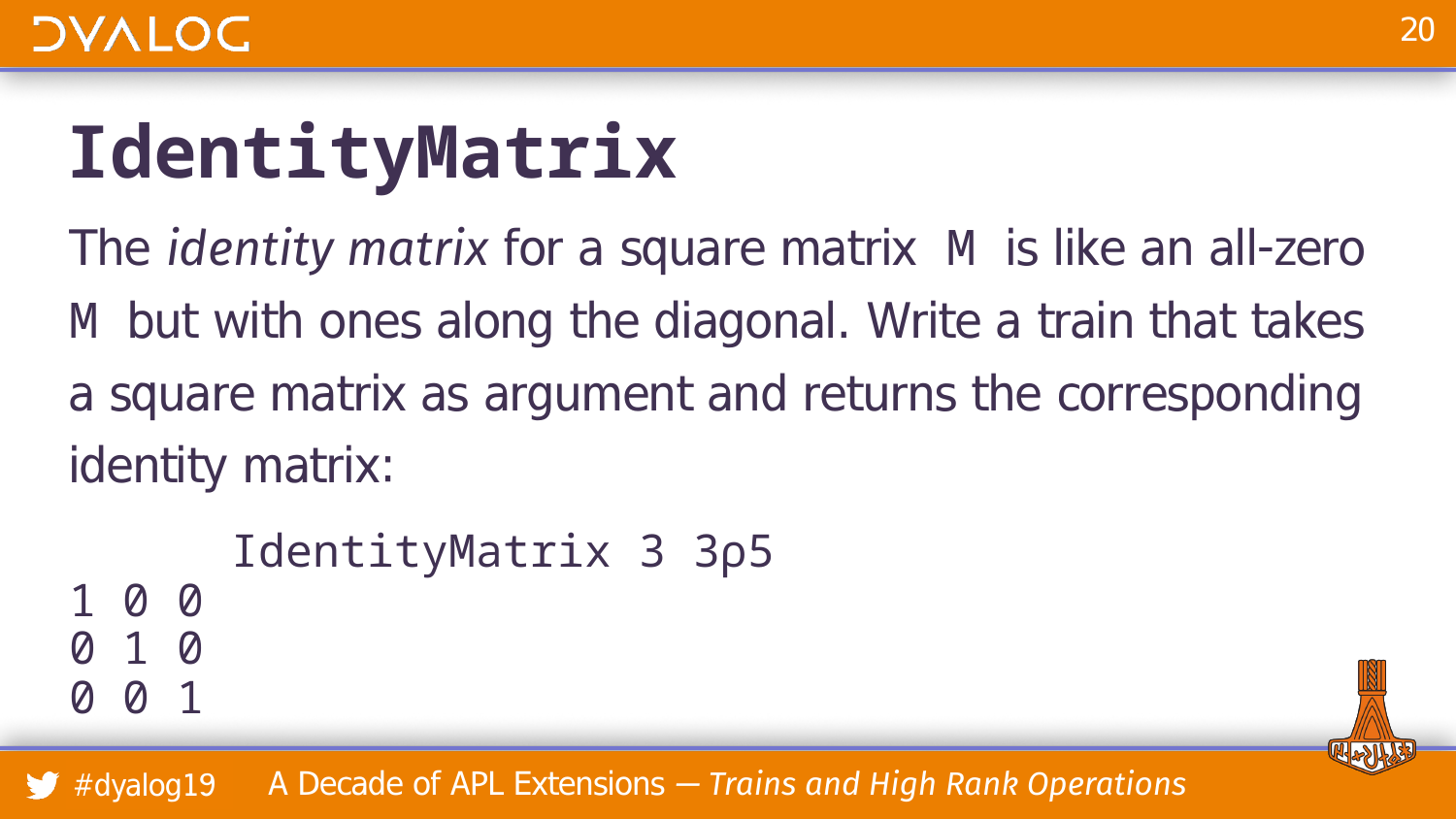

# IdentityMatrix
The identity matrix for a square matrix M is like an all-zero M but with ones along the diagonal. Write a train that takes a square matrix as argument and returns the corresponding identity matrix:
      IdentityMatrix 3 3⍴5
1 0 0
0 1 0
0 0 1